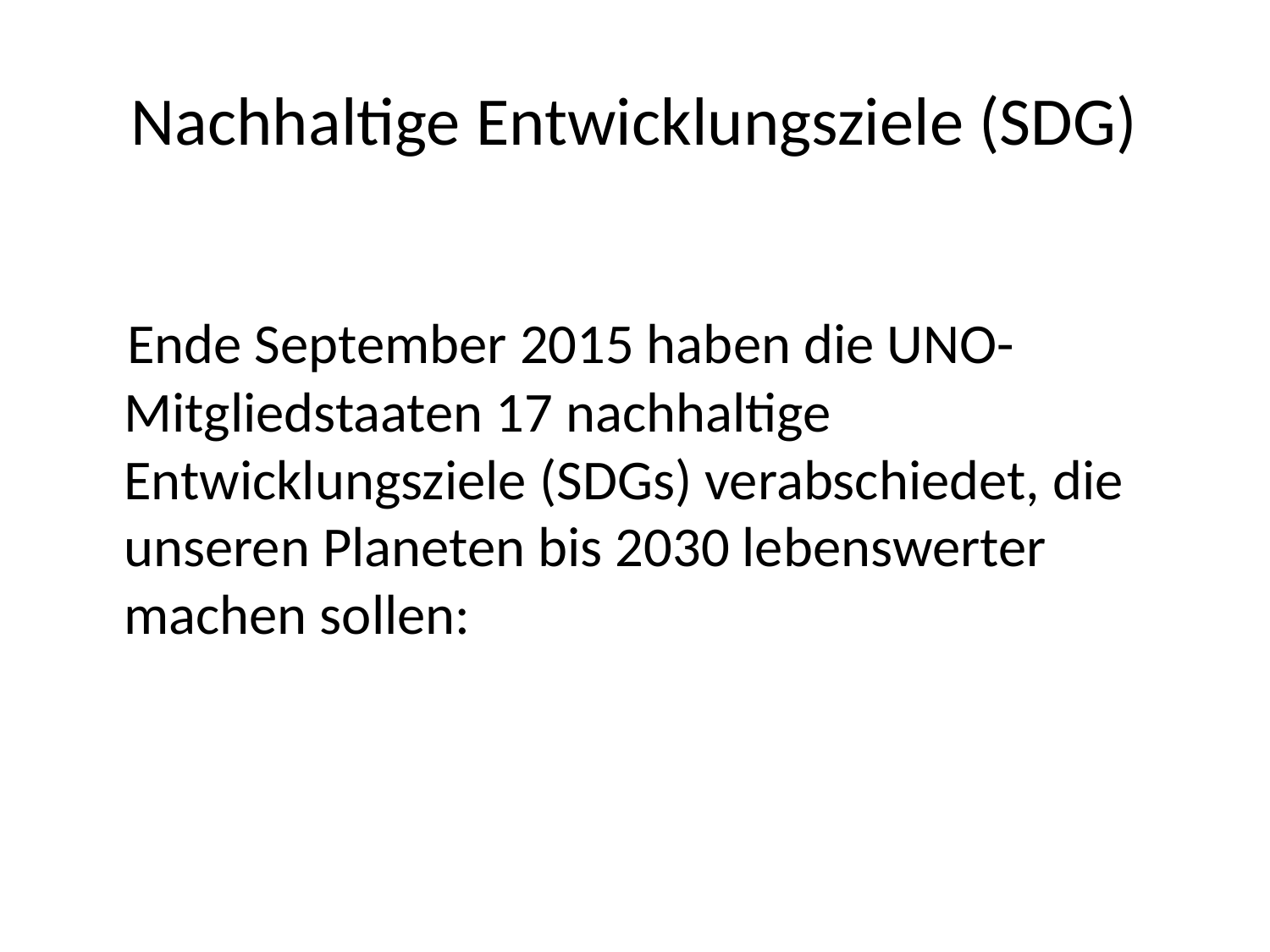

# Nachhaltige Entwicklungsziele (SDG)

    Ende September 2015 haben die UNO-Mitgliedstaaten 17 nachhaltige Entwicklungsziele (SDGs) verabschiedet, die unseren Planeten bis 2030 lebenswerter machen sollen: